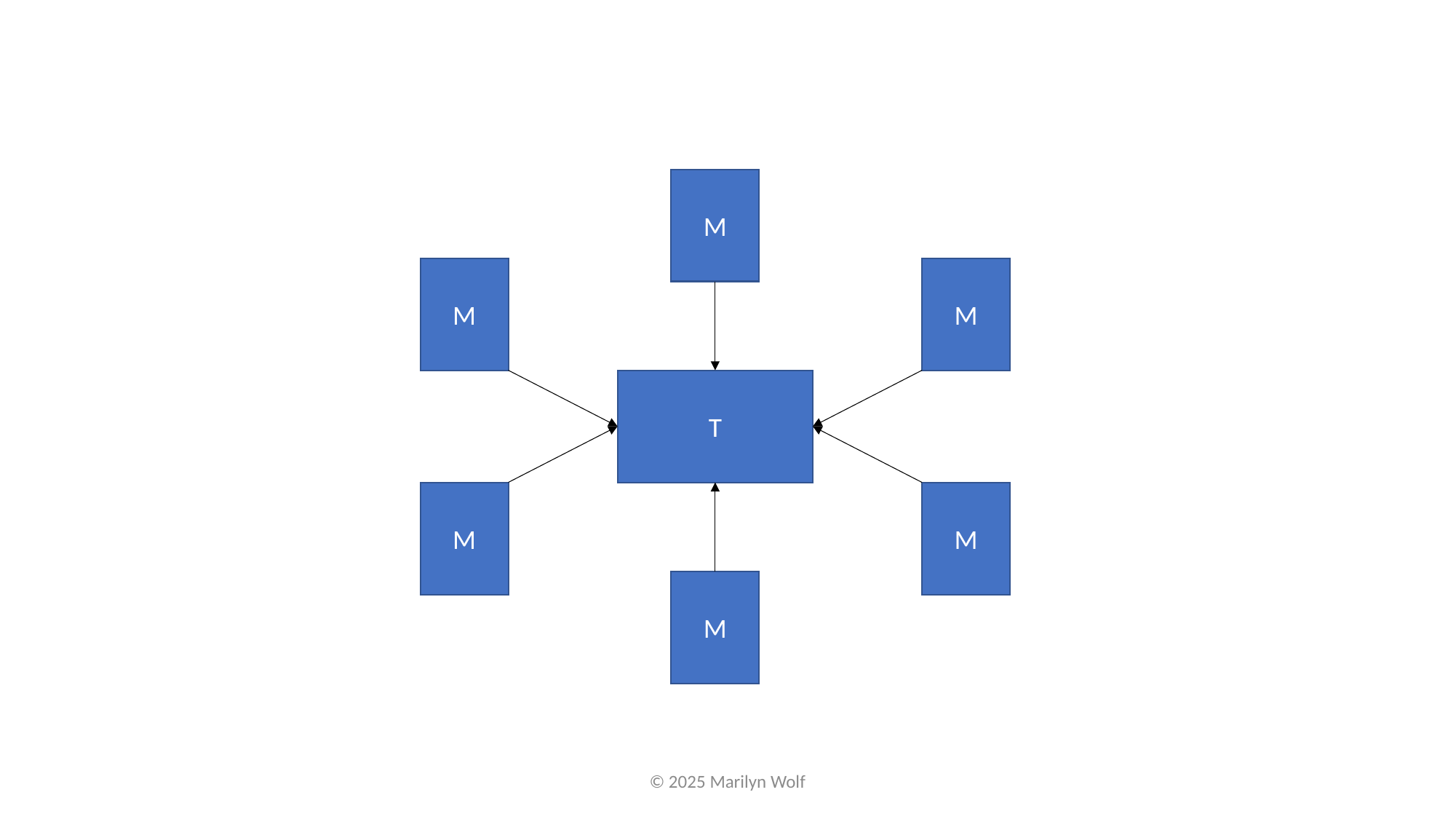

M
M
M
T
M
M
M
© 2025 Marilyn Wolf